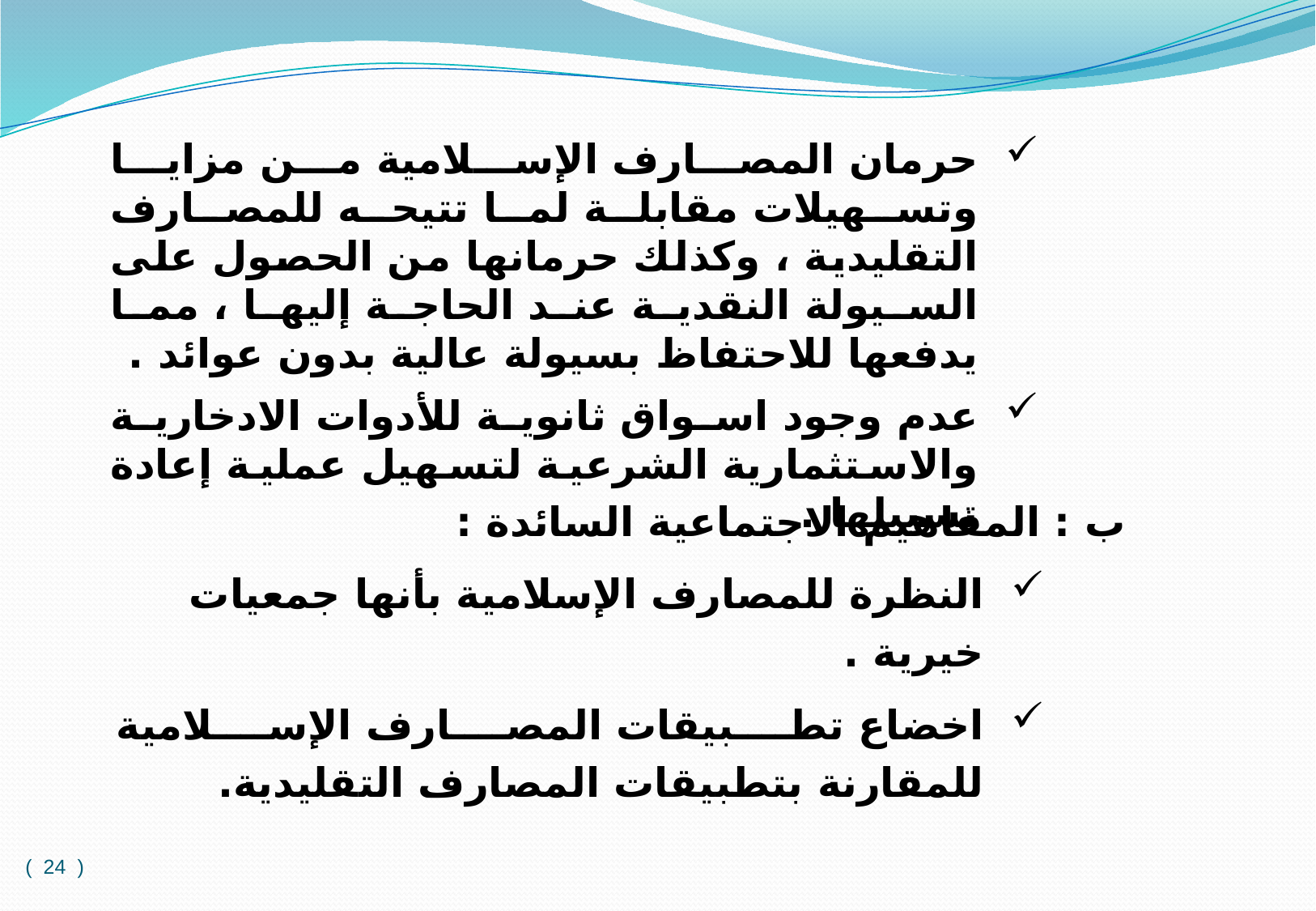

حرمان المصارف الإسلامية من مزايا وتسهيلات مقابلة لما تتيحه للمصارف التقليدية ، وكذلك حرمانها من الحصول على السيولة النقدية عند الحاجة إليها ، مما يدفعها للاحتفاظ بسيولة عالية بدون عوائد .
عدم وجود اسواق ثانوية للأدوات الادخارية والاستثمارية الشرعية لتسهيل عملية إعادة تسييلها .
ب : المفاهيم الاجتماعية السائدة :
النظرة للمصارف الإسلامية بأنها جمعيات خيرية .
اخضاع تطبيقات المصارف الإسلامية للمقارنة بتطبيقات المصارف التقليدية.
(  24  )